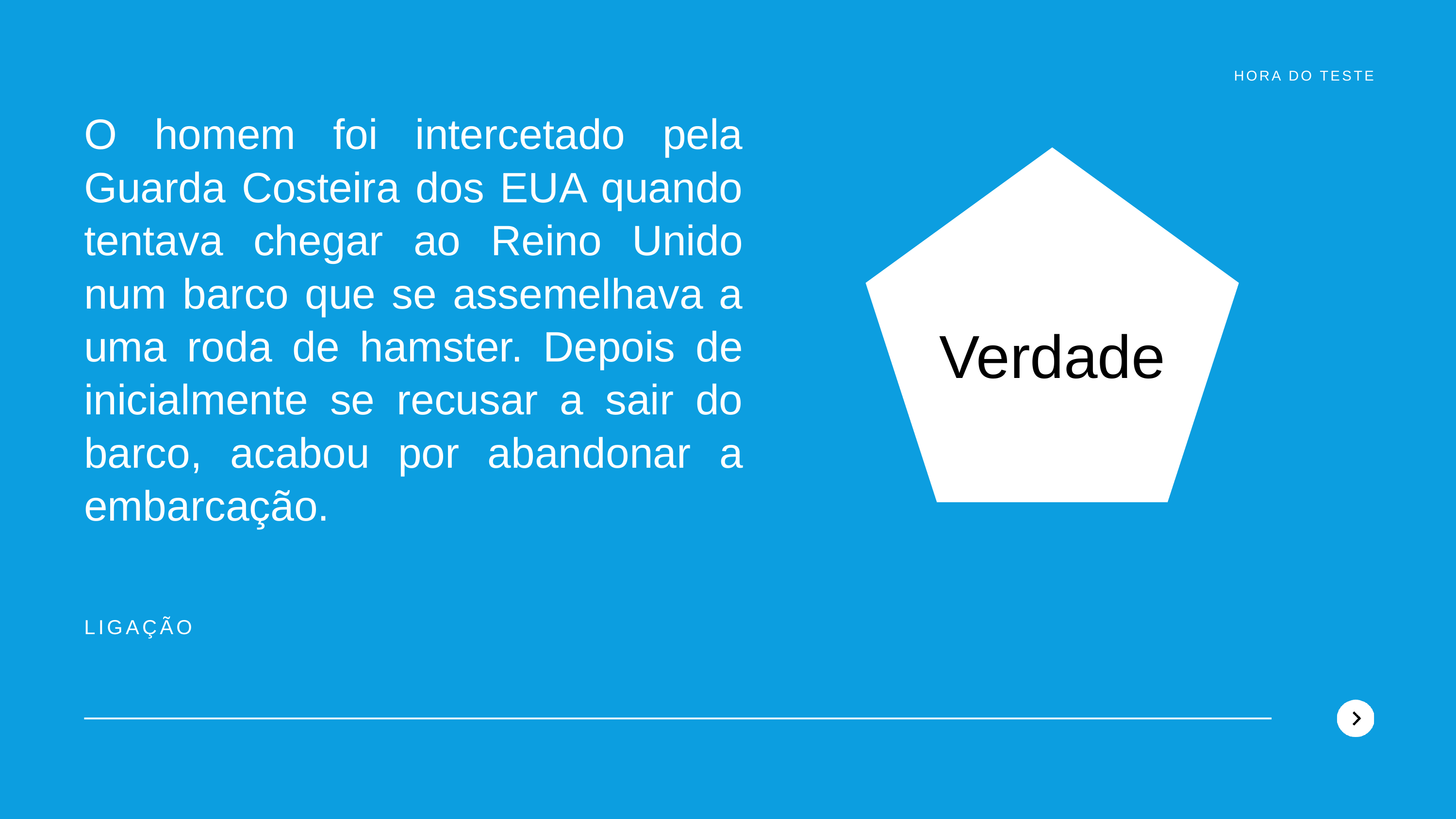

HORA DO TESTE
O homem foi intercetado pela Guarda Costeira dos EUA quando tentava chegar ao Reino Unido num barco que se assemelhava a uma roda de hamster. Depois de inicialmente se recusar a sair do barco, acabou por abandonar a embarcação.

Verdade
LIGAÇÃO